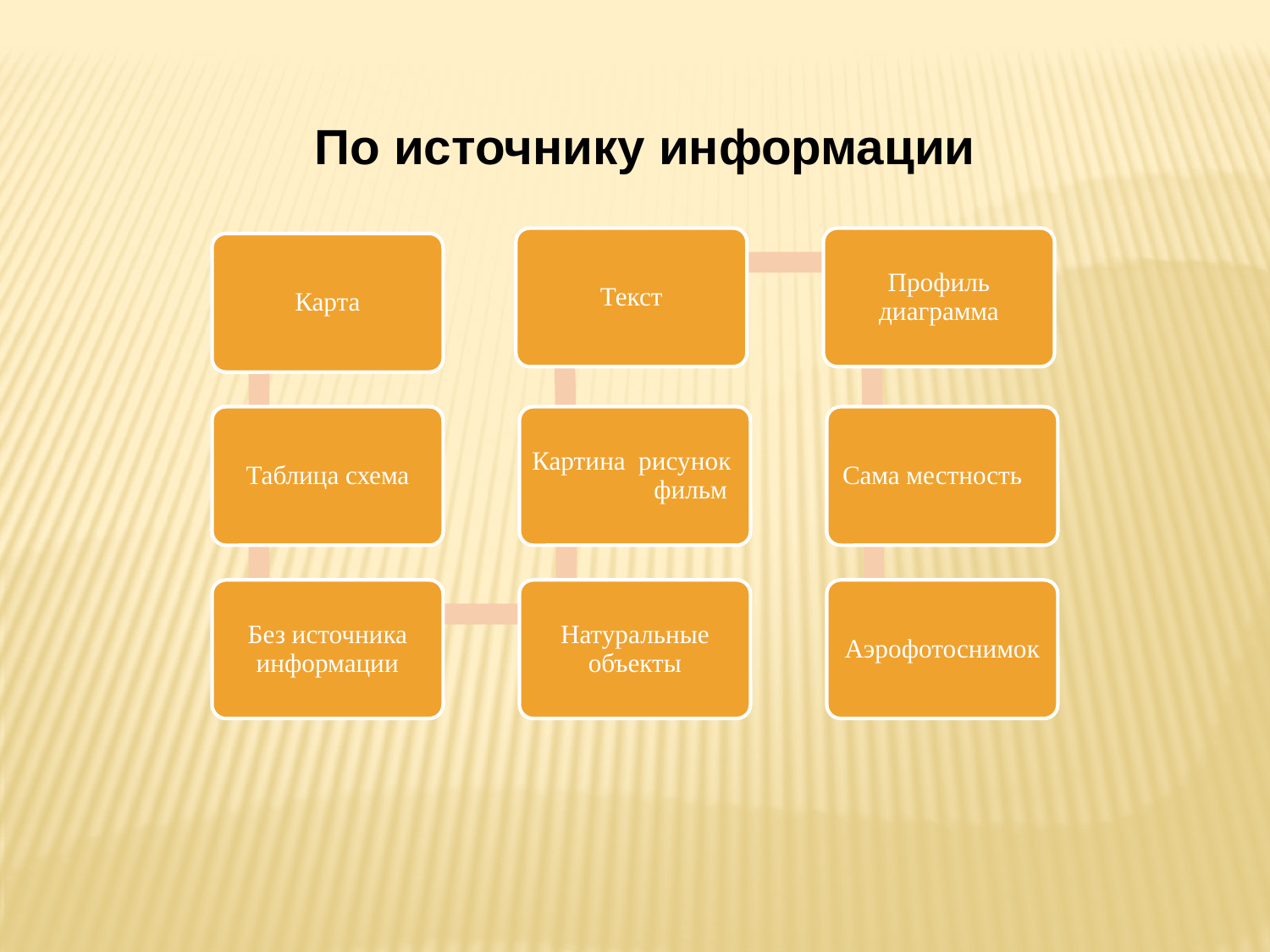

По источнику информации
Карта
Таблица схема
Без источника информации
Натуральные объекты
Картина  рисунок                   фильм
Текст
Профиль диаграмма
Сама местность
Аэрофотоснимок